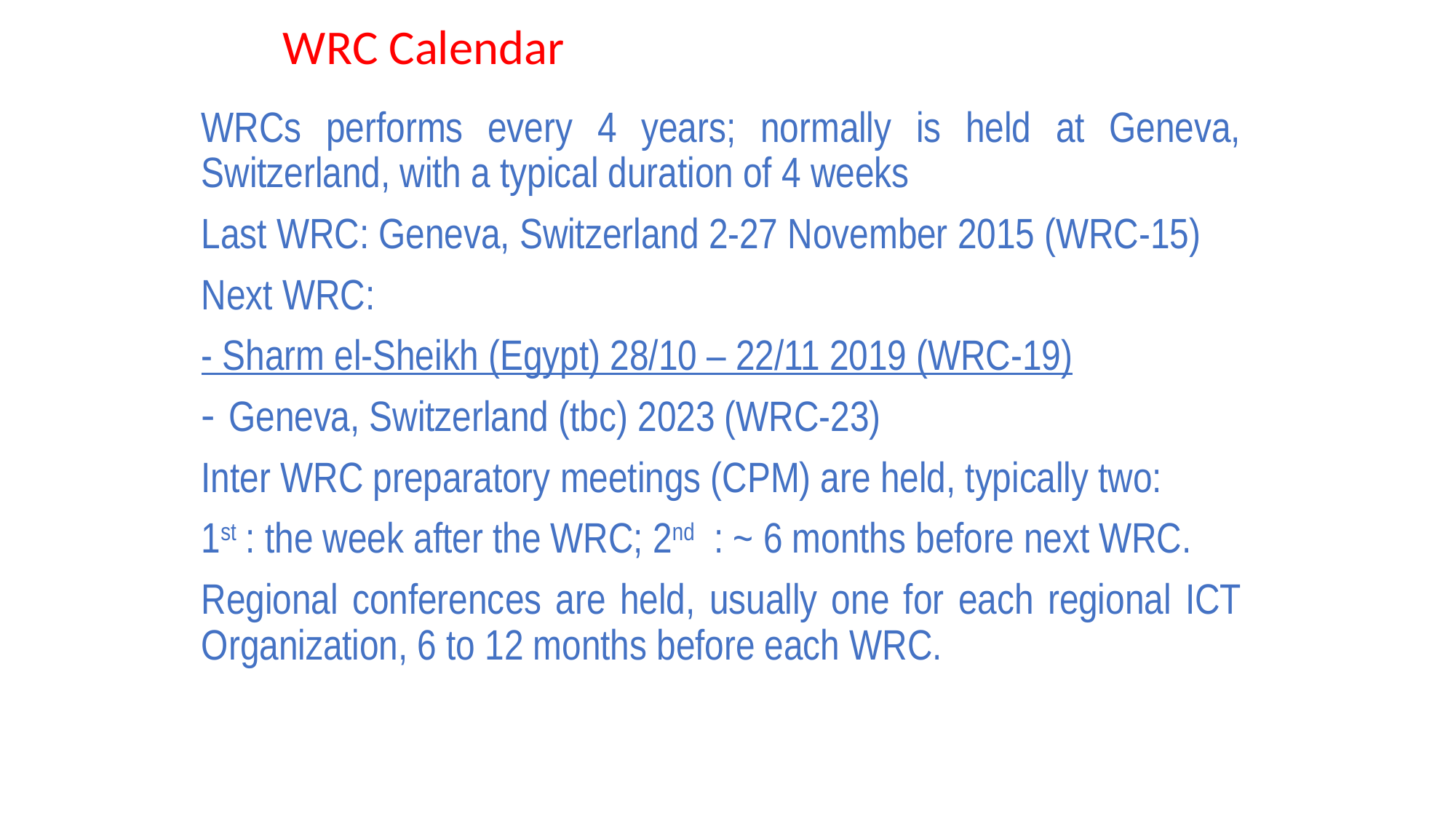

# WRC Calendar
WRCs performs every 4 years; normally is held at Geneva, Switzerland, with a typical duration of 4 weeks
Last WRC: Geneva, Switzerland 2-27 November 2015 (WRC-15)
Next WRC:
- Sharm el-Sheikh (Egypt) 28/10 – 22/11 2019 (WRC-19)
Geneva, Switzerland (tbc) 2023 (WRC-23)
Inter WRC preparatory meetings (CPM) are held, typically two:
1st : the week after the WRC; 2nd  : ~ 6 months before next WRC.
Regional conferences are held, usually one for each regional ICT Organization, 6 to 12 months before each WRC.